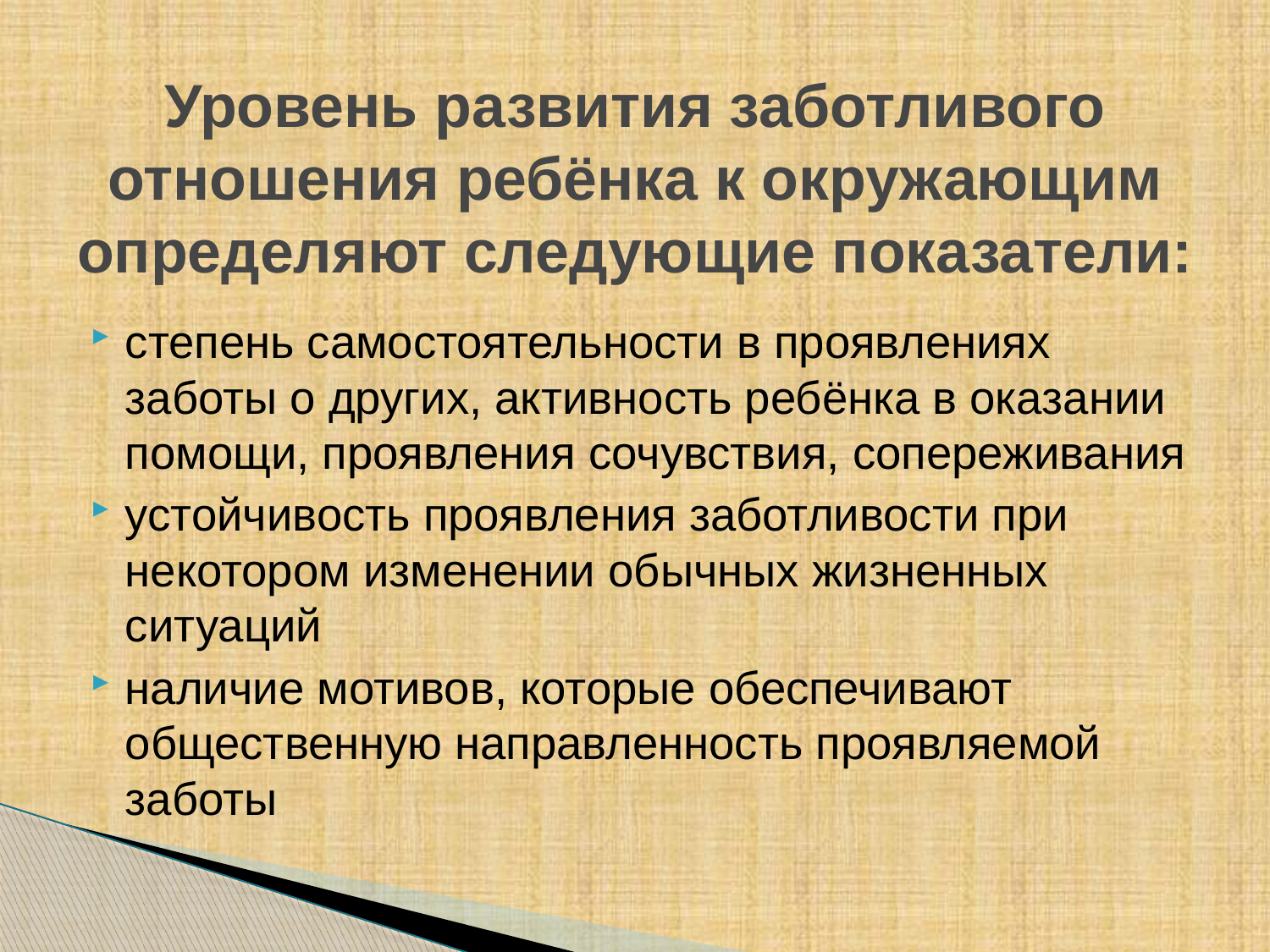

# Уровень развития заботливого отношения ребёнка к окружающим определяют следующие показатели:
степень самостоятельности в проявлениях заботы о других, активность ребёнка в оказании помощи, проявления сочувствия, сопереживания
устойчивость проявления заботливости при некотором изменении обычных жизненных ситуаций
наличие мотивов, которые обеспечивают общественную направленность проявляемой заботы